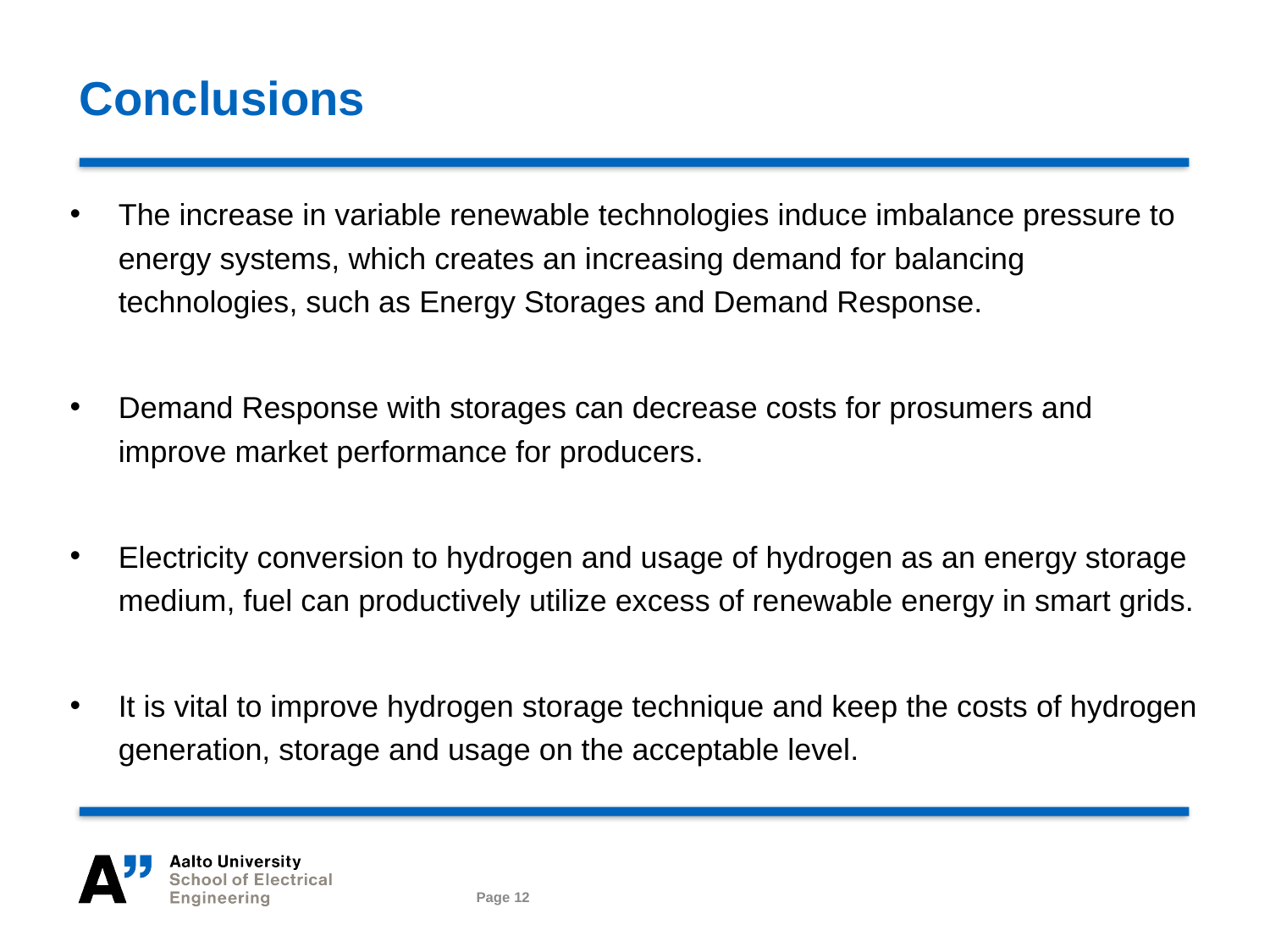

# Conclusions
The increase in variable renewable technologies induce imbalance pressure to energy systems, which creates an increasing demand for balancing technologies, such as Energy Storages and Demand Response.

Demand Response with storages can decrease costs for prosumers and improve market performance for producers.

Electricity conversion to hydrogen and usage of hydrogen as an energy storage medium, fuel can productively utilize excess of renewable energy in smart grids.

It is vital to improve hydrogen storage technique and keep the costs of hydrogen generation, storage and usage on the acceptable level.

Page 12